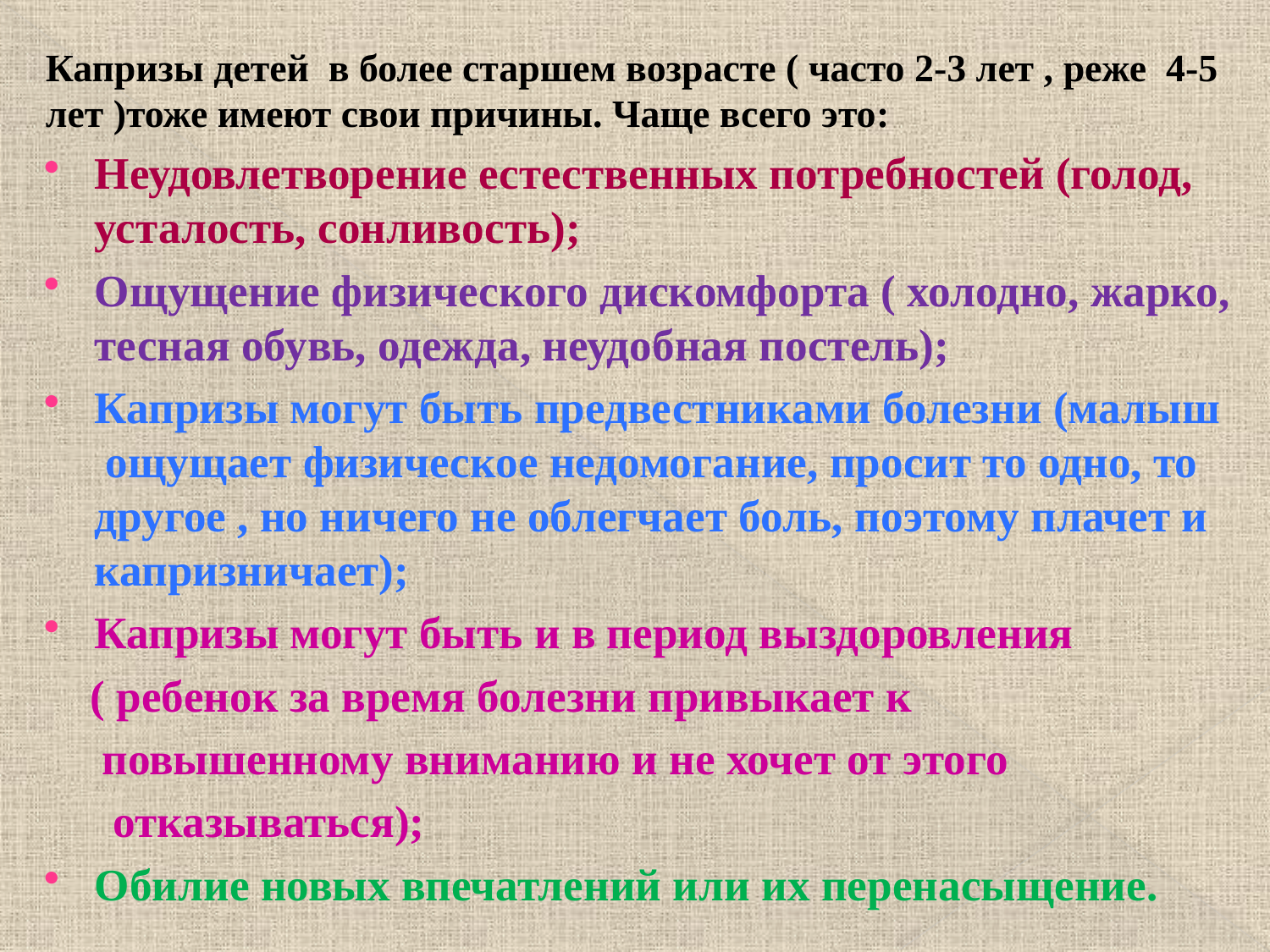

Капризы детей  в более старшем возрасте ( часто 2-3 лет , реже  4-5 лет )тоже имеют свои причины. Чаще всего это:
Неудовлетворение естественных потребностей (голод, усталость, сонливость);
Ощущение физического дискомфорта ( холодно, жарко, тесная обувь, одежда, неудобная постель);
Капризы могут быть предвестниками болезни (малыш  ощущает физическое недомогание, просит то одно, то другое , но ничего не облегчает боль, поэтому плачет и капризничает);
Капризы могут быть и в период выздоровления
    ( ребенок за время болезни привыкает к
     повышенному вниманию и не хочет от этого
      отказываться);
Обилие новых впечатлений или их перенасыщение.